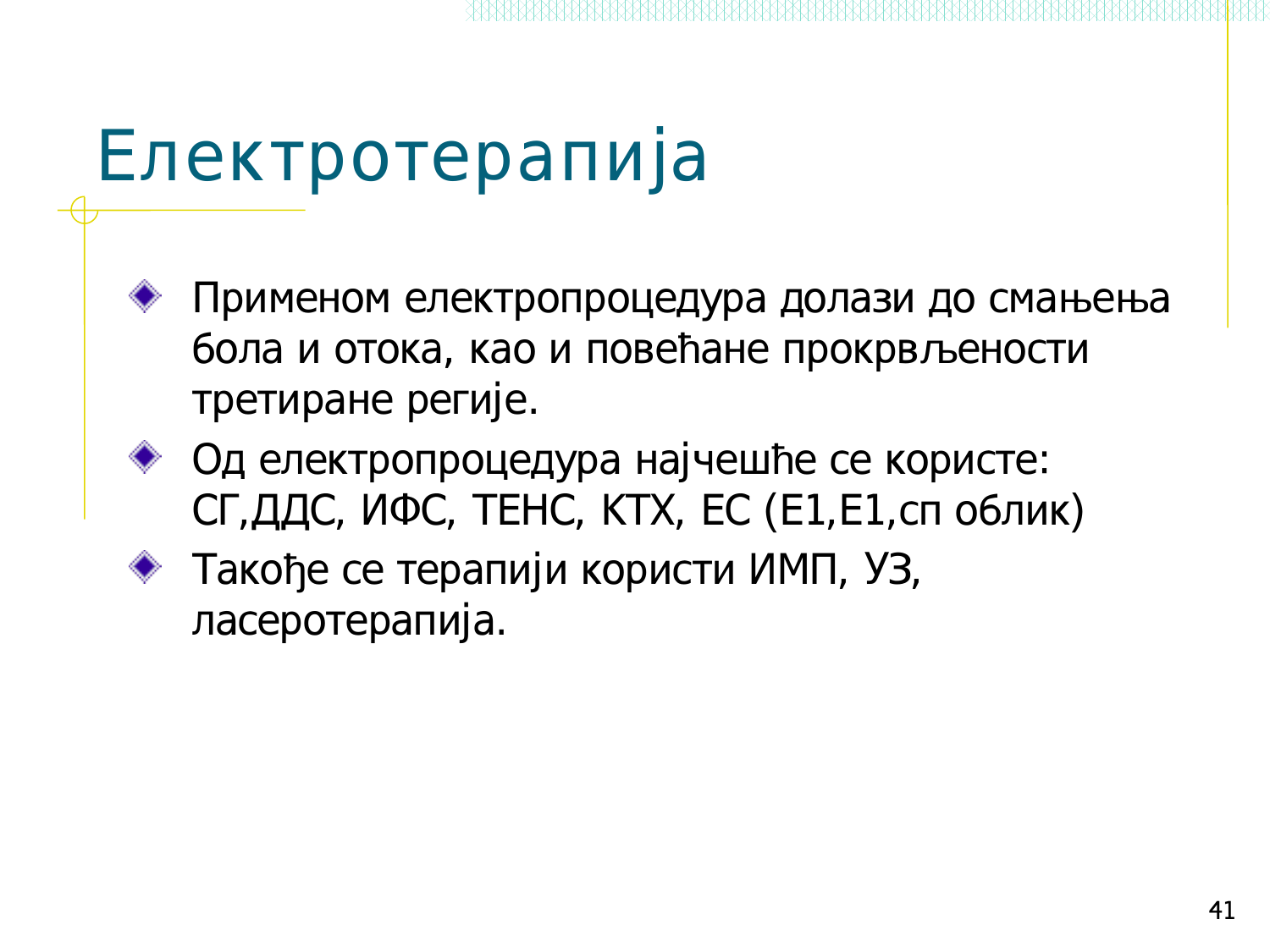

# Електротерапија
Применом електропроцедура долази до смањења бола и отока, као и повећане прокрвљености третиране регије.
Од електропроцедура најчешће се користе: СГ,ДДС, ИФС, ТЕНС, КТХ, ЕС (Е1,Е1,сп облик)
Такође се терапији користи ИМП, УЗ, ласеротерапија.
41